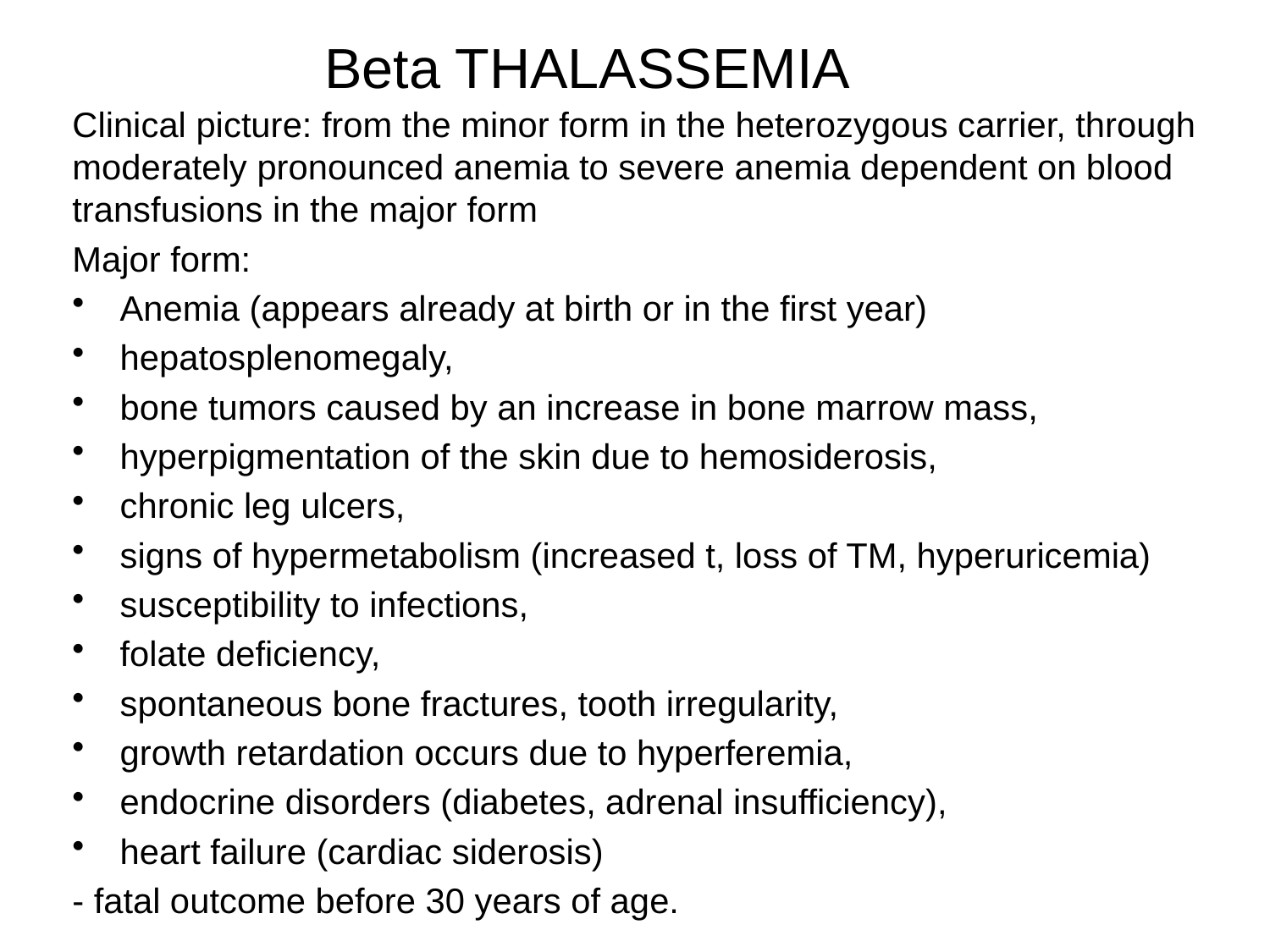

# Beta THALASSEMIA
Clinical picture: from the minor form in the heterozygous carrier, through moderately pronounced anemia to severe anemia dependent on blood transfusions in the major form
Major form:
Anemia (appears already at birth or in the first year)
hepatosplenomegaly,
bone tumors caused by an increase in bone marrow mass,
hyperpigmentation of the skin due to hemosiderosis,
chronic leg ulcers,
signs of hypermetabolism (increased t, loss of TM, hyperuricemia)
susceptibility to infections,
folate deficiency,
spontaneous bone fractures, tooth irregularity,
growth retardation occurs due to hyperferemia,
endocrine disorders (diabetes, adrenal insufficiency),
heart failure (cardiac siderosis)
- fatal outcome before 30 years of age.